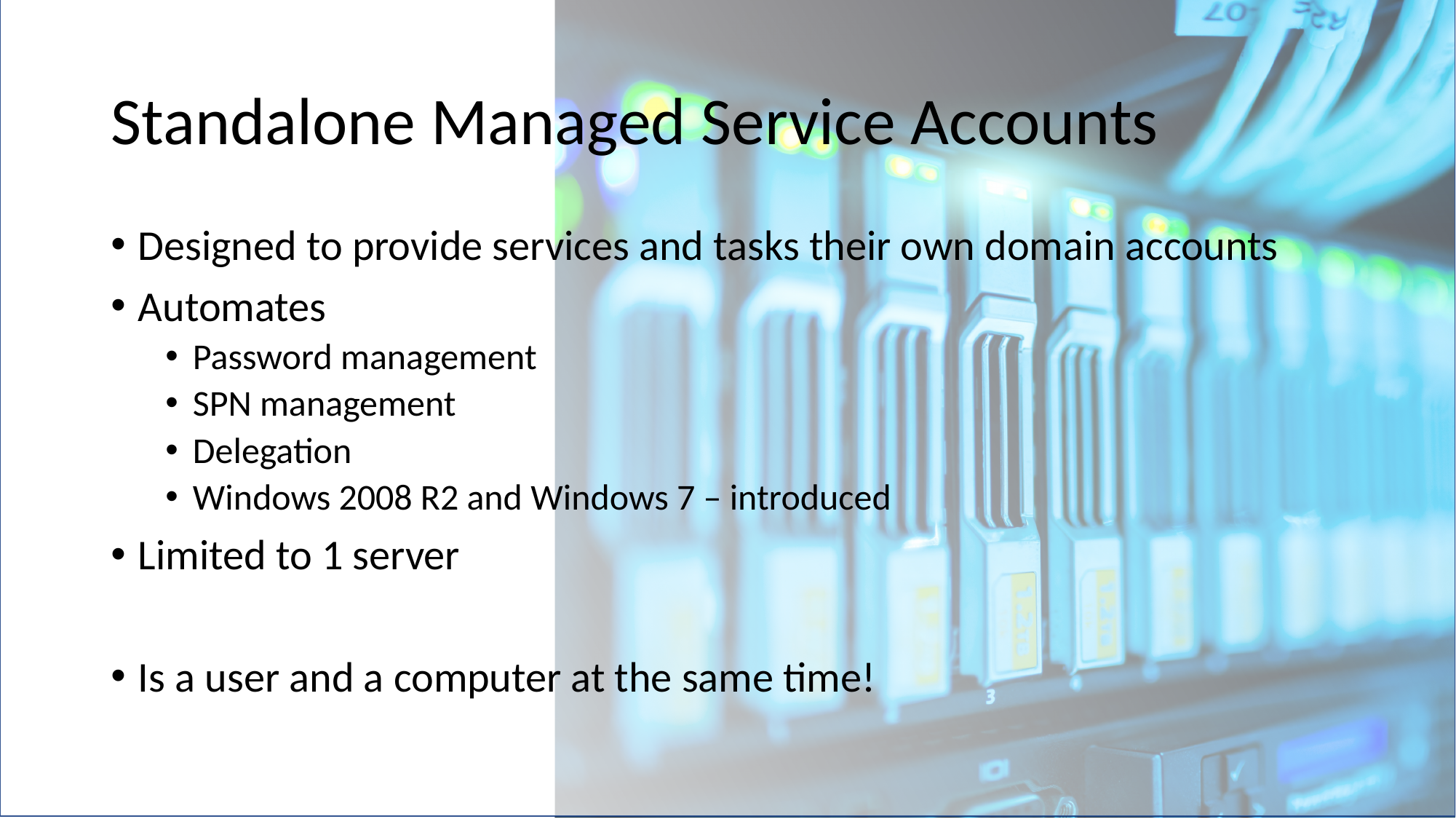

# Standalone Managed Service Accounts
Designed to provide services and tasks their own domain accounts
Automates
Password management
SPN management
Delegation
Windows 2008 R2 and Windows 7 – introduced
Limited to 1 server

Is a user and a computer at the same time!